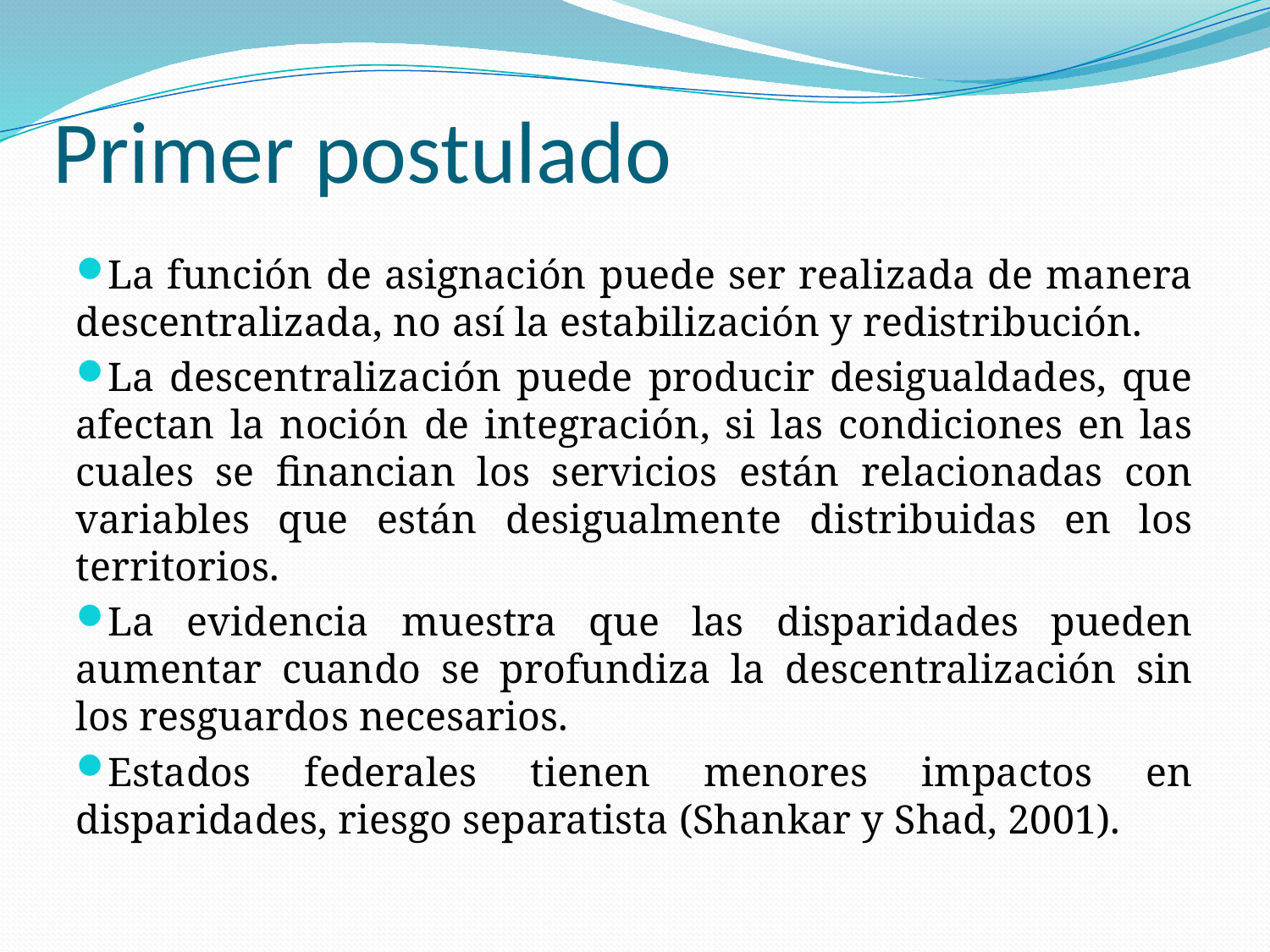

# Primer postulado
La función de asignación puede ser realizada de manera descentralizada, no así la estabilización y redistribución.
La descentralización puede producir desigualdades, que afectan la noción de integración, si las condiciones en las cuales se financian los servicios están relacionadas con variables que están desigualmente distribuidas en los territorios.
La evidencia muestra que las disparidades pueden aumentar cuando se profundiza la descentralización sin los resguardos necesarios.
Estados federales tienen menores impactos en disparidades, riesgo separatista (Shankar y Shad, 2001).